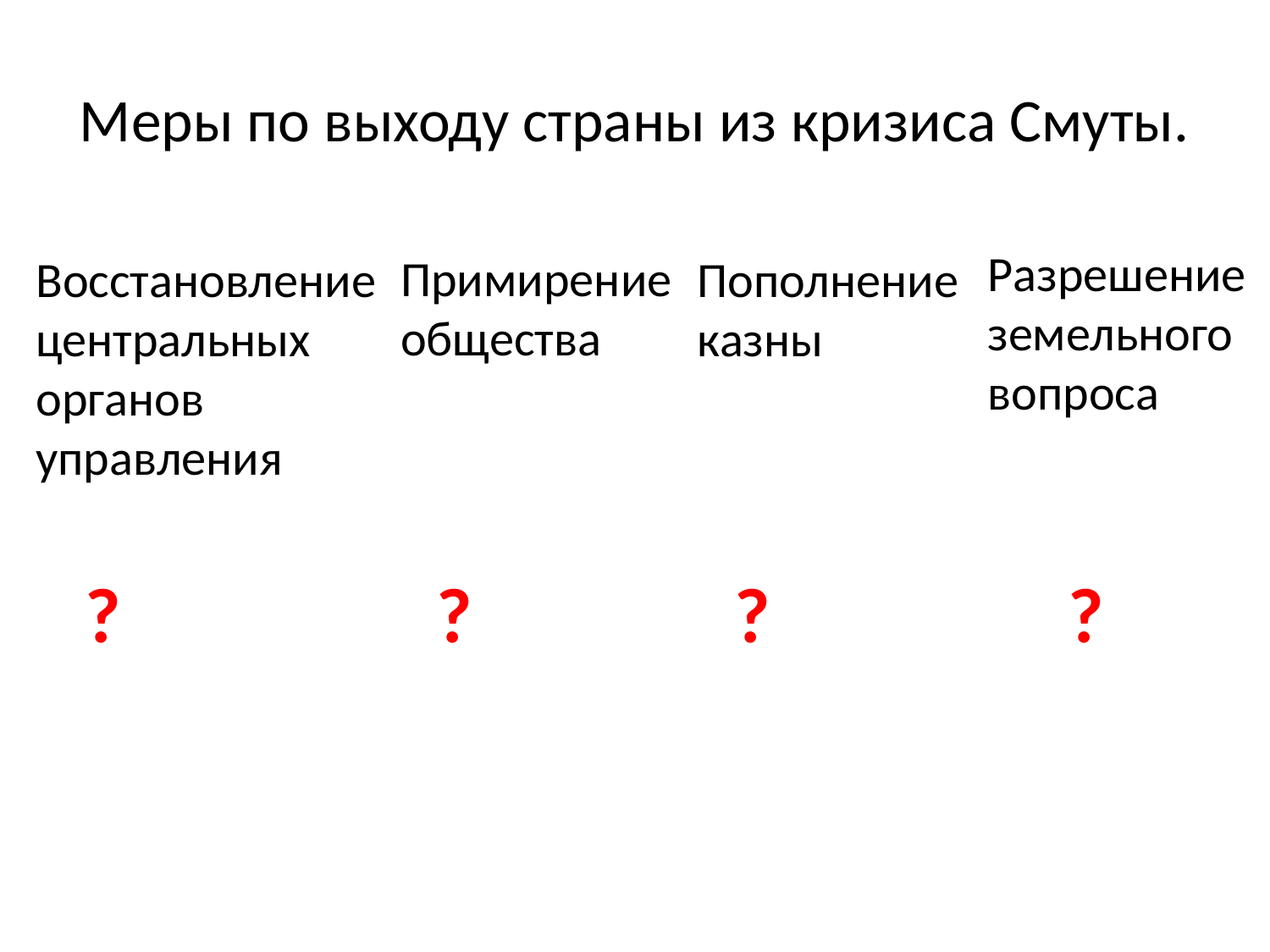

# Меры по выходу страны из кризиса Смуты.
Разрешение земельного вопроса
Примирение общества
Восстановление
центральных
органов
управления
Пополнение казны
   ?                  ?               ?                 ?